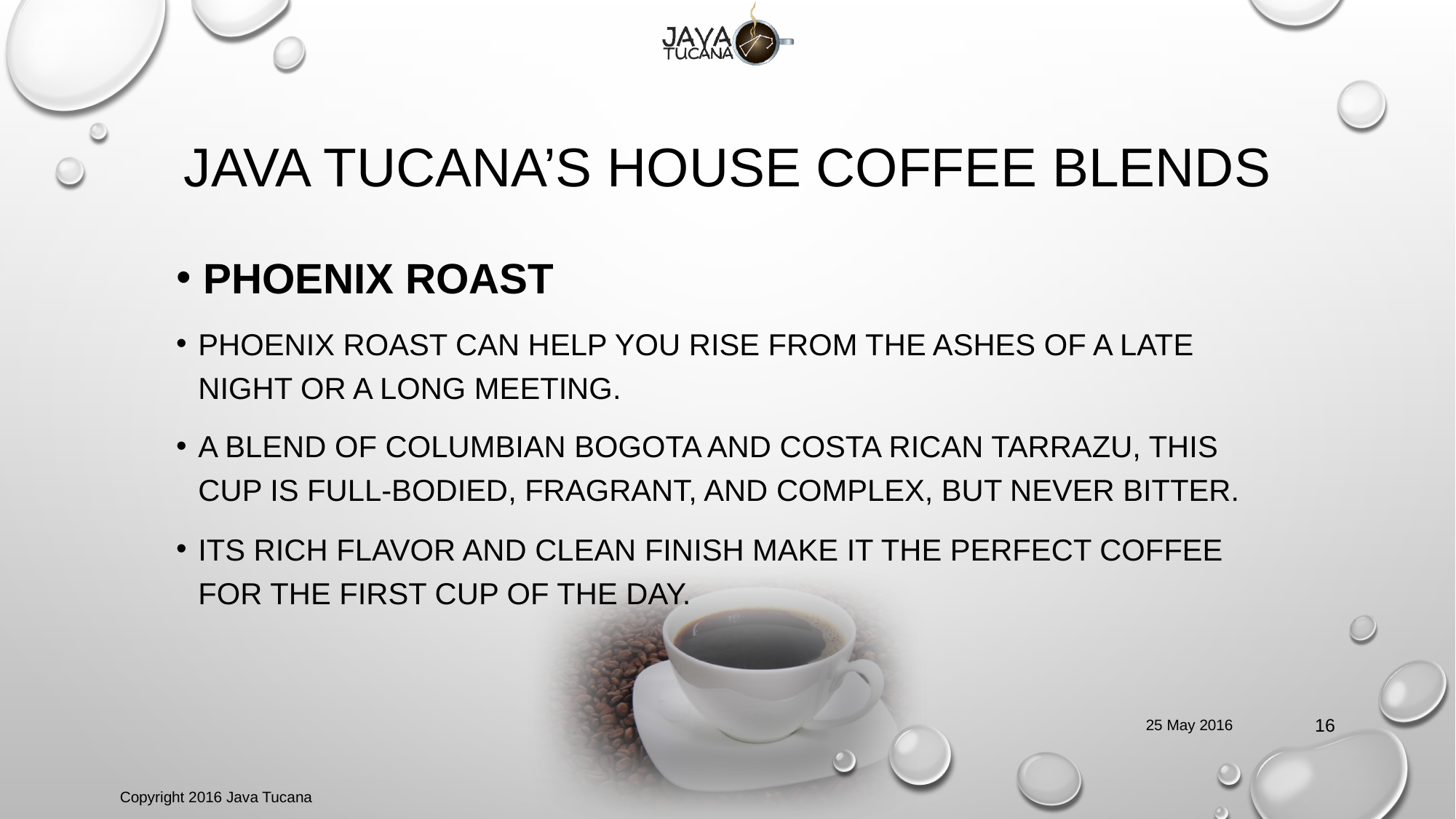

# Java Tucana’s house coffee blends
Phoenix Roast
Phoenix Roast can help you rise from the ashes of a late night or a long meeting.
A blend of Columbian Bogota and Costa Rican Tarrazu, this cup is full-bodied, fragrant, and complex, but never bitter.
Its rich flavor and clean finish make it the perfect coffee for the first cup of the day.

25 May 2016
16
Copyright 2016 Java Tucana